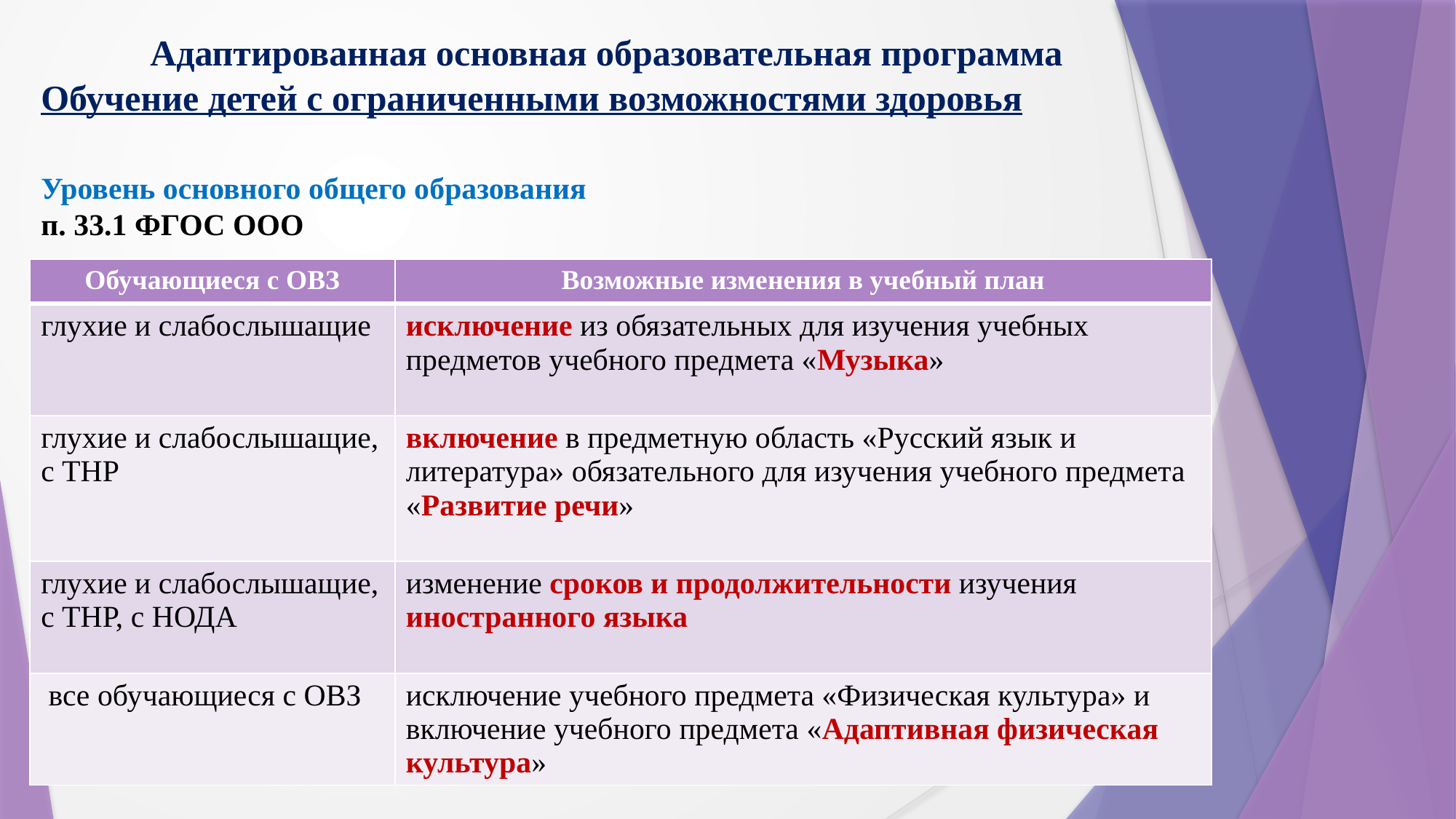

# Адаптированная основная образовательная программа Обучение детей с ограниченными возможностями здоровья Уровень основного общего образования п. 33.1 ФГОС ООО
| Обучающиеся с ОВЗ | Возможные изменения в учебный план |
| --- | --- |
| глухие и слабослышащие | исключение из обязательных для изучения учебных предметов учебного предмета «Музыка» |
| глухие и слабослышащие, с ТНР | включение в предметную область «Русский язык и литература» обязательного для изучения учебного предмета «Развитие речи» |
| глухие и слабослышащие, с ТНР, с НОДА | изменение сроков и продолжительности изучения иностранного языка |
| все обучающиеся с ОВЗ | исключение учебного предмета «Физическая культура» и включение учебного предмета «Адаптивная физическая культура» |